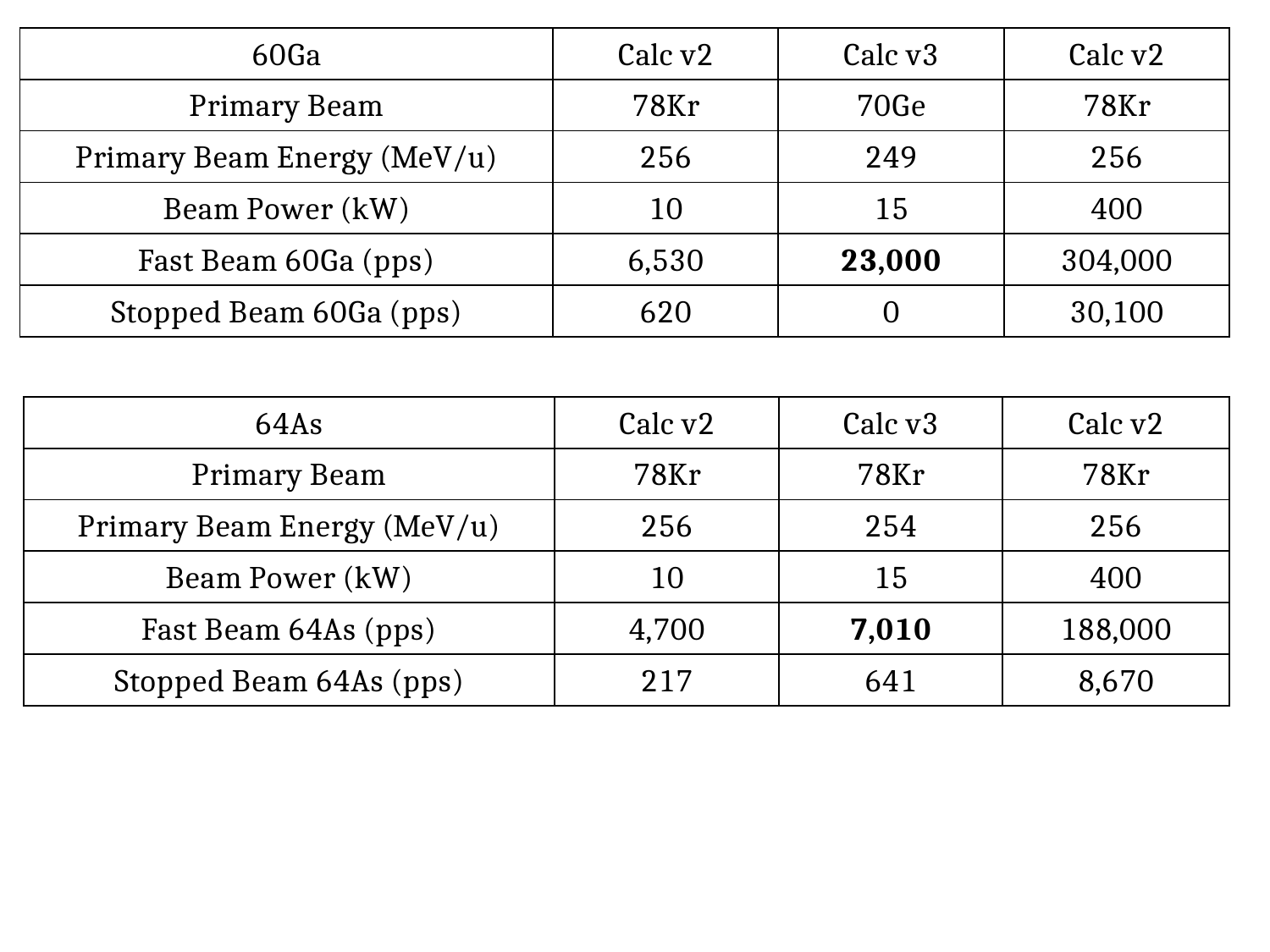

| 60Ga | Calc v2 | Calc v3 | Calc v2 |
| --- | --- | --- | --- |
| Primary Beam | 78Kr | 70Ge | 78Kr |
| Primary Beam Energy (MeV/u) | 256 | 249 | 256 |
| Beam Power (kW) | 10 | 15 | 400 |
| Fast Beam 60Ga (pps) | 6,530 | 23,000 | 304,000 |
| Stopped Beam 60Ga (pps) | 620 | 0 | 30,100 |
| 64As | Calc v2 | Calc v3 | Calc v2 |
| --- | --- | --- | --- |
| Primary Beam | 78Kr | 78Kr | 78Kr |
| Primary Beam Energy (MeV/u) | 256 | 254 | 256 |
| Beam Power (kW) | 10 | 15 | 400 |
| Fast Beam 64As (pps) | 4,700 | 7,010 | 188,000 |
| Stopped Beam 64As (pps) | 217 | 641 | 8,670 |